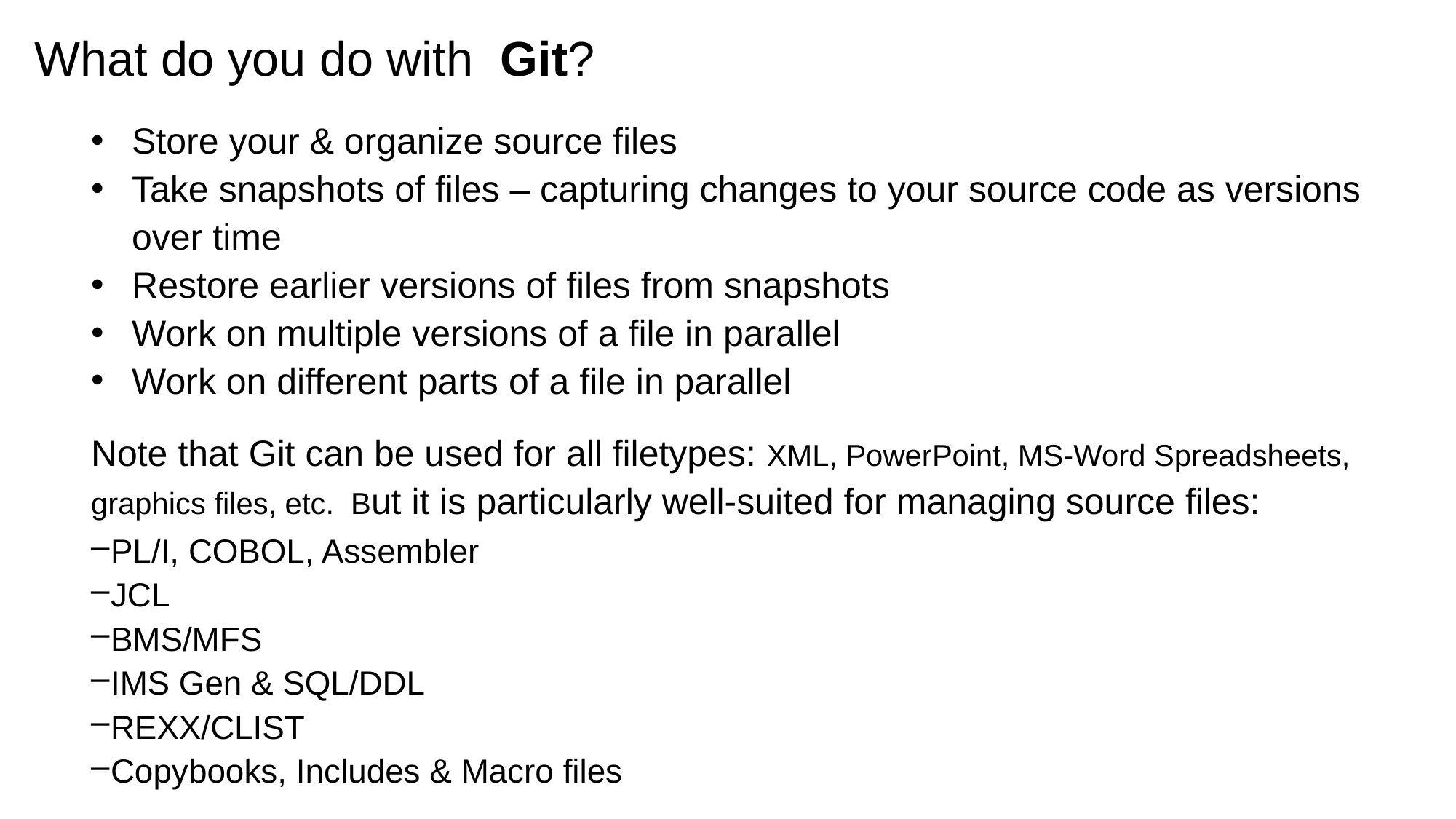

# What do you do with  Git?
Store your & organize source files
Take snapshots of files – capturing changes to your source code as versions over time
Restore earlier versions of files from snapshots
Work on multiple versions of a file in parallel
Work on different parts of a file in parallel

Note that Git can be used for all filetypes: XML, PowerPoint, MS-Word Spreadsheets, graphics files, etc.  But it is particularly well-suited for managing source files:

PL/I, COBOL, Assembler
JCL
BMS/MFS
IMS Gen & SQL/DDL
REXX/CLIST
Copybooks, Includes & Macro files